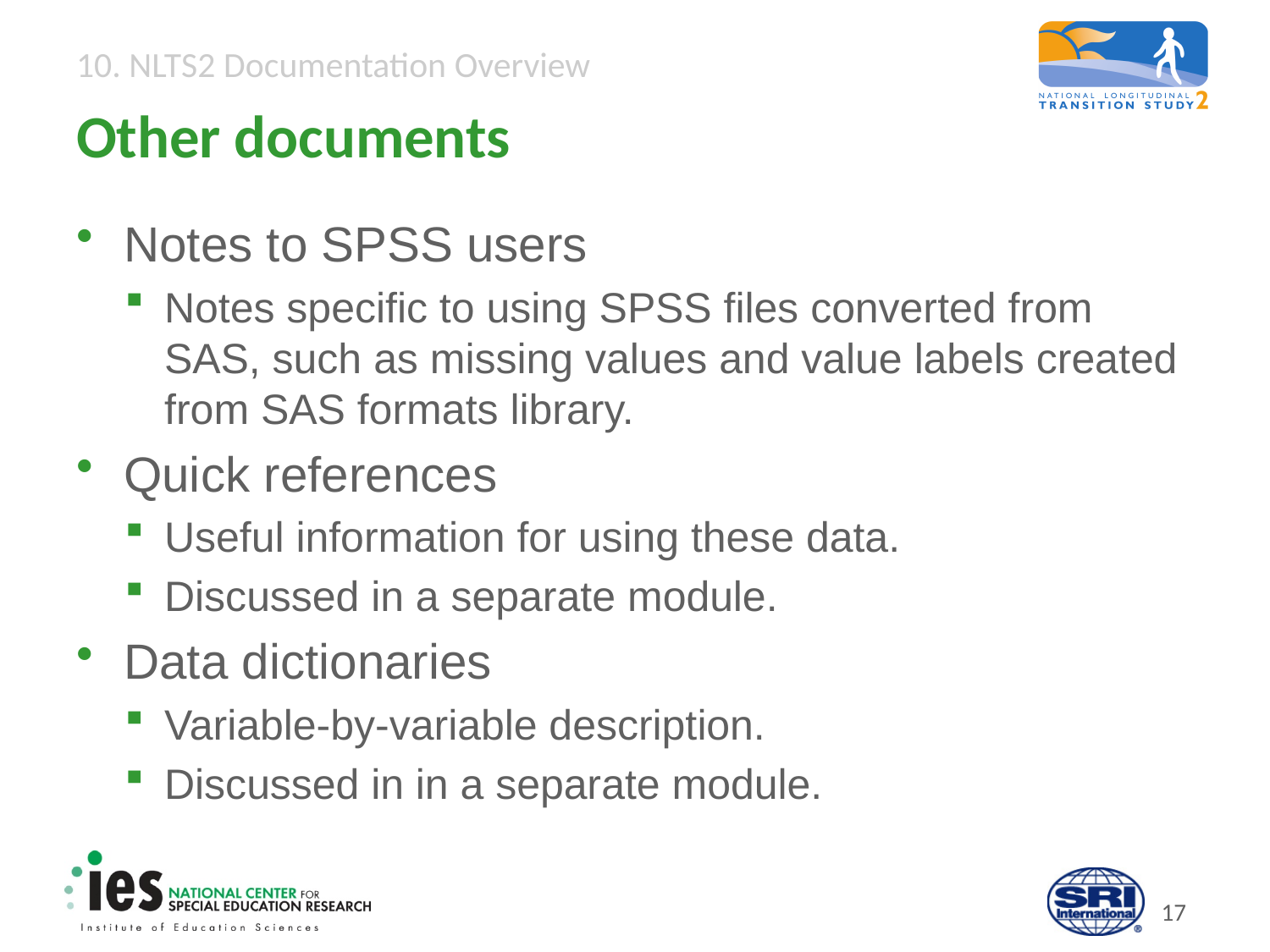

# Other documents
Notes to SPSS users
Notes specific to using SPSS files converted from SAS, such as missing values and value labels created from SAS formats library.
Quick references
Useful information for using these data.
Discussed in a separate module.
Data dictionaries
Variable-by-variable description.
Discussed in in a separate module.
17